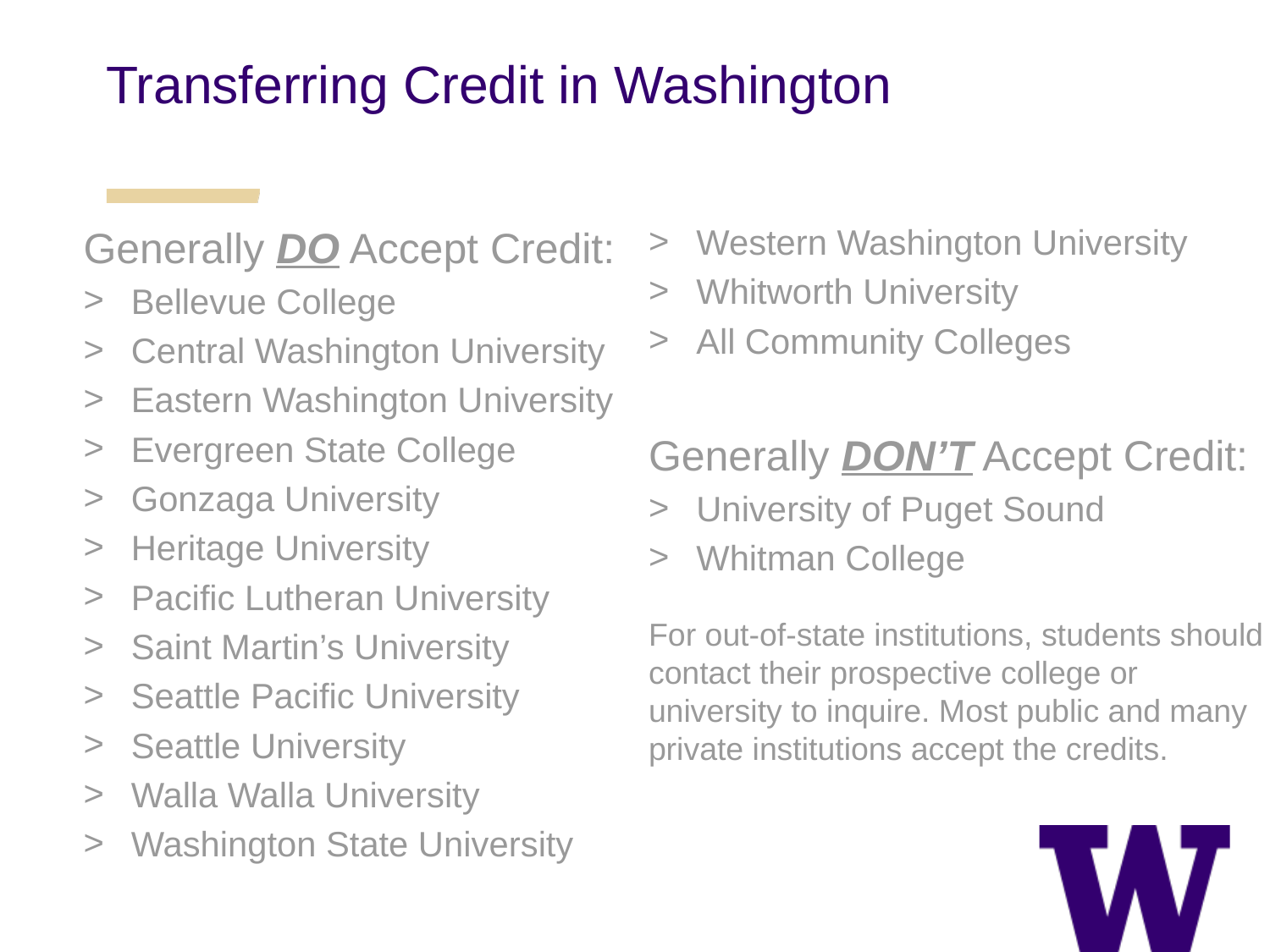

Transferring Credit in Washington
Western Washington University
Whitworth University
All Community Colleges

Generally DON’T Accept Credit:
University of Puget Sound
Whitman College

For out-of-state institutions, students should contact their prospective college or university to inquire. Most public and many private institutions accept the credits.

Generally DO Accept Credit:
Bellevue College
Central Washington University
Eastern Washington University
Evergreen State College
Gonzaga University
Heritage University
Pacific Lutheran University
Saint Martin’s University
Seattle Pacific University
Seattle University
Walla Walla University
Washington State University